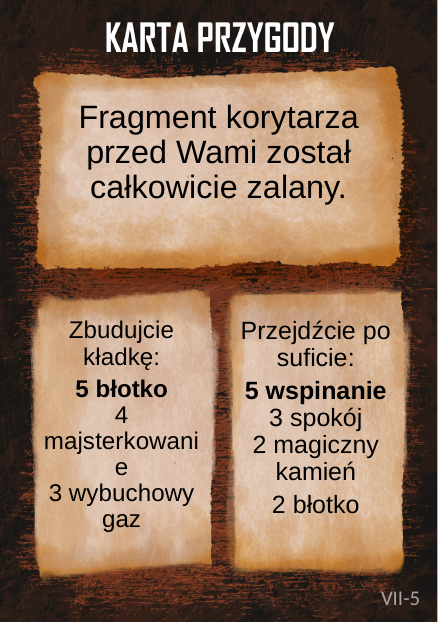

# Fragment korytarza przed Wami został całkowicie zalany.
Zbudujcie kładkę:
5 błotko
4 majsterkowanie
3 wybuchowy gaz
Przejdźcie po suficie:
5 wspinanie
3 spokój
2 magiczny kamień
2 błotko
VII-5